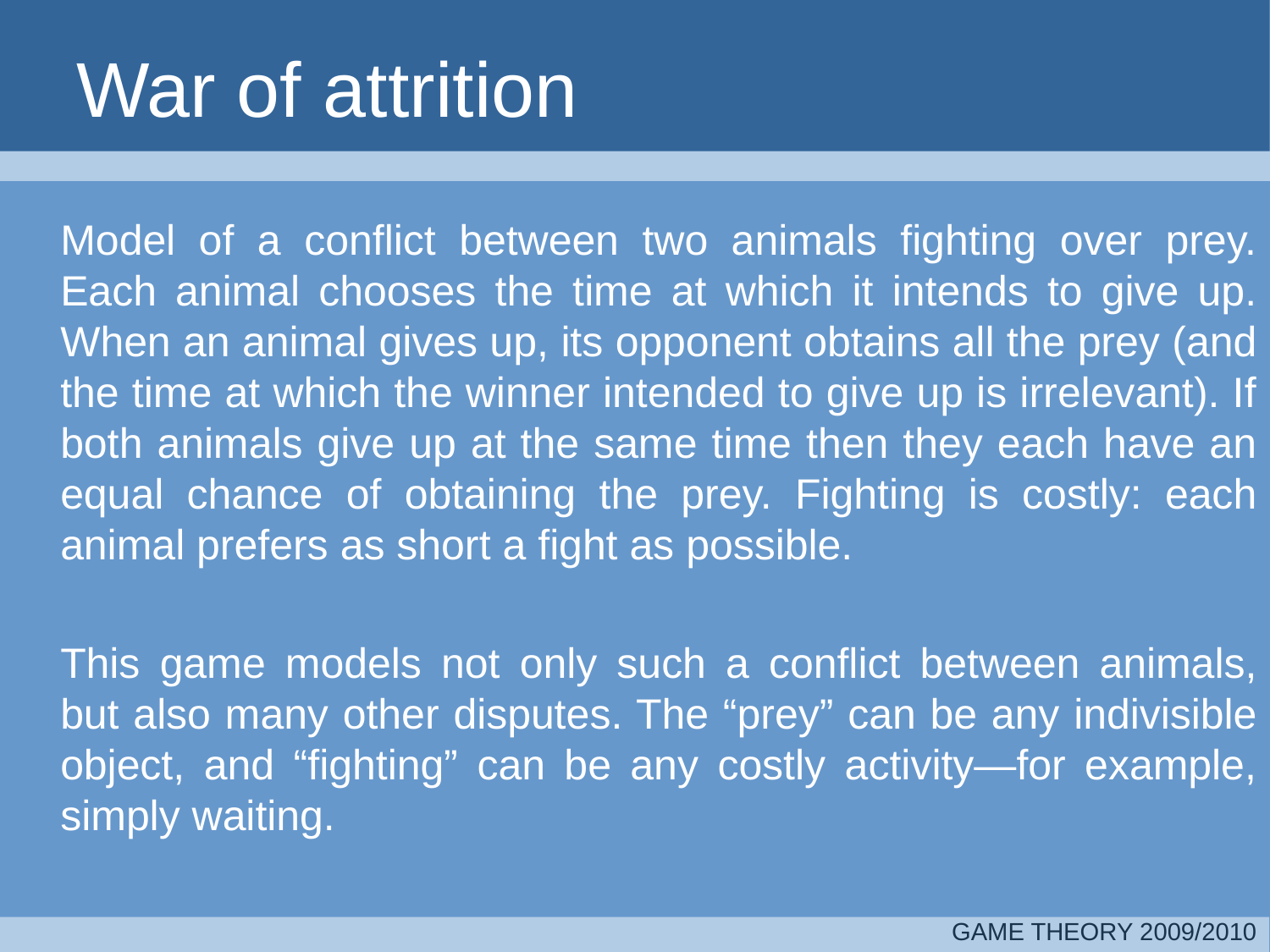

# War of attrition
	Model of a conflict between two animals fighting over prey. Each animal chooses the time at which it intends to give up. When an animal gives up, its opponent obtains all the prey (and the time at which the winner intended to give up is irrelevant). If both animals give up at the same time then they each have an equal chance of obtaining the prey. Fighting is costly: each animal prefers as short a fight as possible.

	This game models not only such a conflict between animals, but also many other disputes. The “prey” can be any indivisible object, and “fighting” can be any costly activity—for example, simply waiting.

GAME THEORY 2009/2010